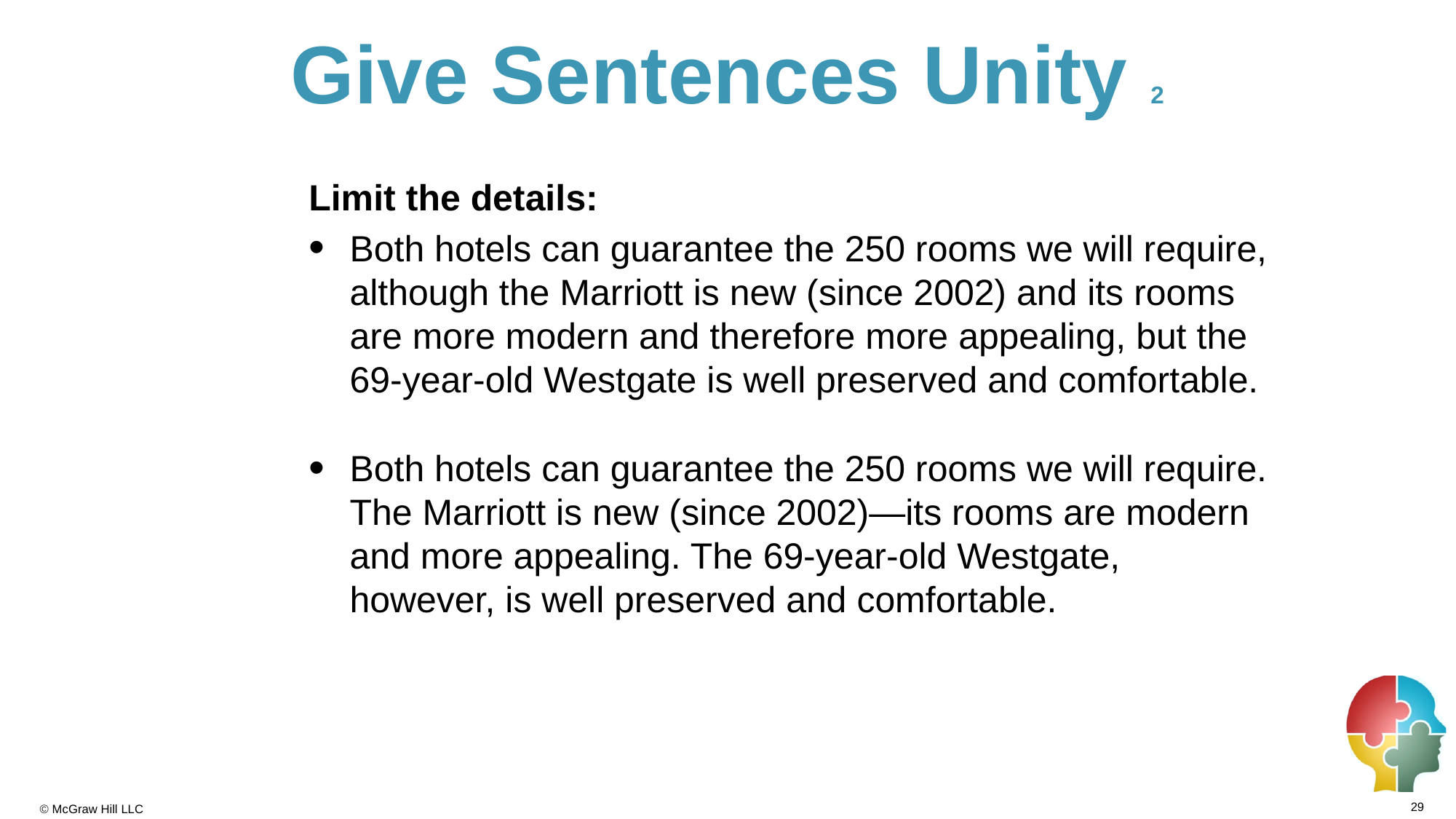

# Give Sentences Unity 2
Limit the details:
Both hotels can guarantee the 250 rooms we will require, although the Marriott is new (since 2002) and its rooms are more modern and therefore more appealing, but the 69-year-old Westgate is well preserved and comfortable.
Both hotels can guarantee the 250 rooms we will require. The Marriott is new (since 2002)—its rooms are modern and more appealing. The 69-year-old Westgate, however, is well preserved and comfortable.
29